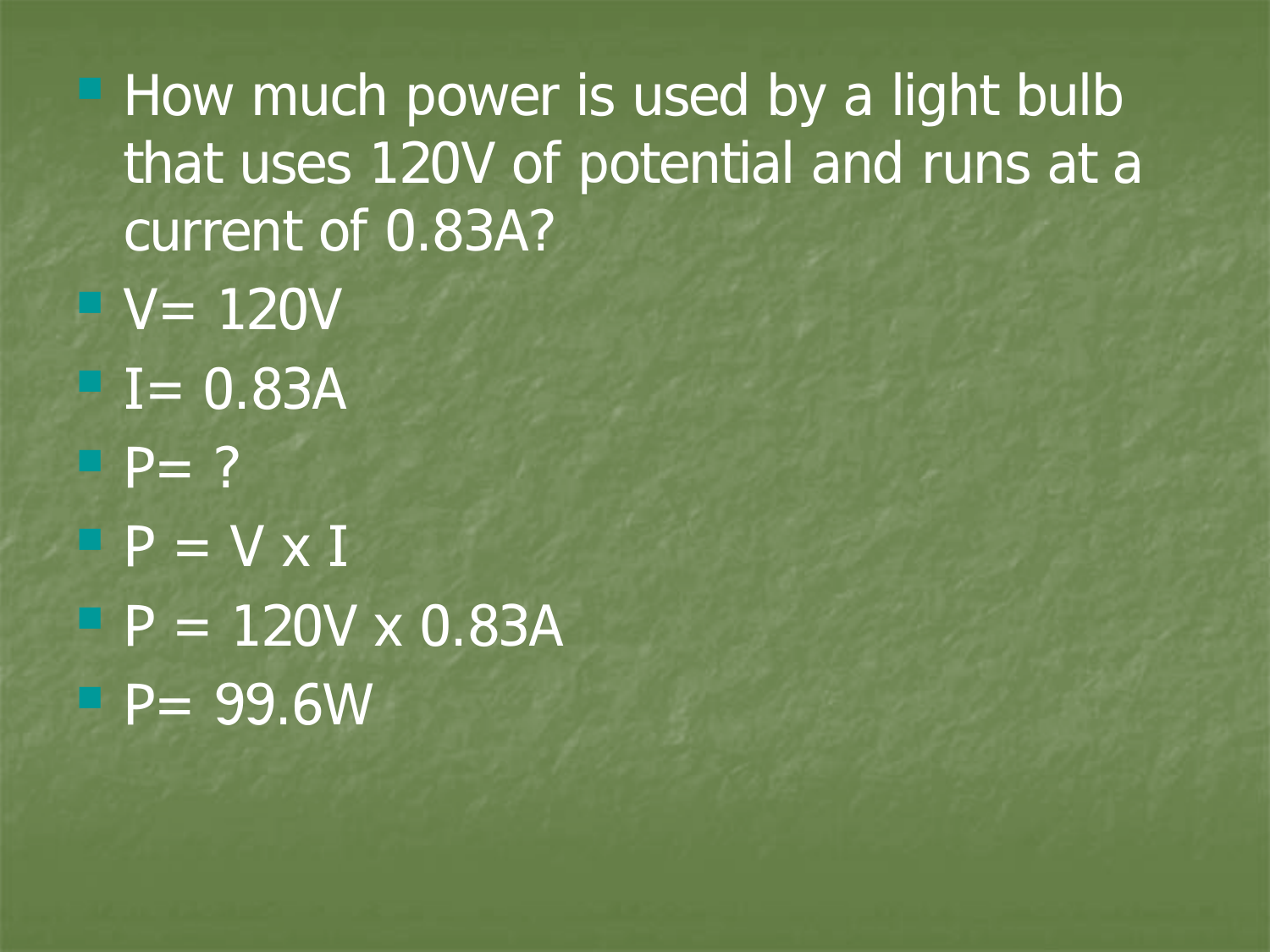

#
How much power is used by a light bulb that uses 120V of potential and runs at a current of 0.83A?
V= 120V
I= 0.83A
P= ?
P = V x I
P = 120V x 0.83A
P= 99.6W